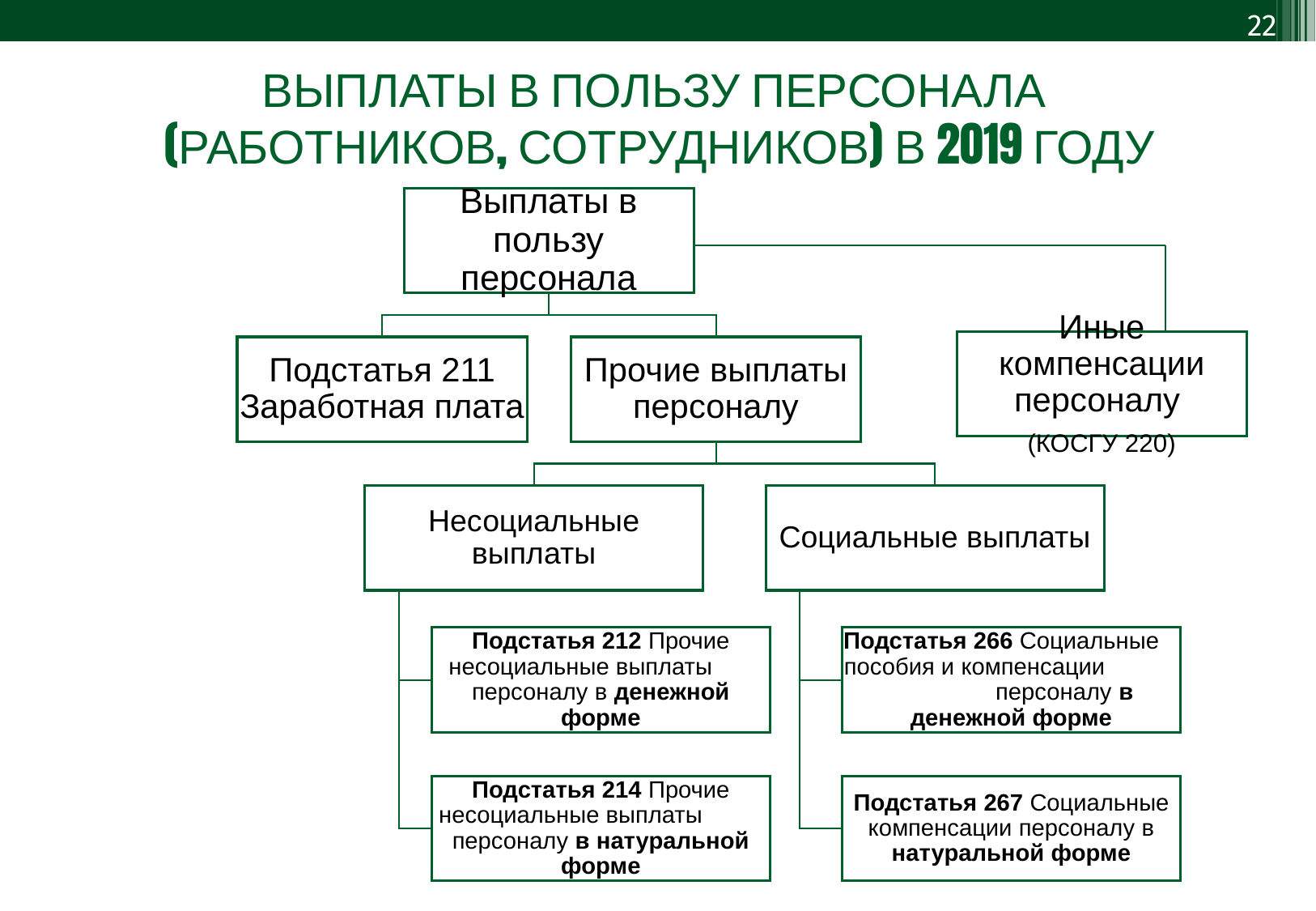

ВЫПЛАТЫ В ПОЛЬЗУ ПЕРСОНАЛА
(РАБОТНИКОВ, СОТРУДНИКОВ) В 2019 ГОДУ
Выплаты в пользу персонала
Подстатья 211 Заработная плата
Прочие выплаты персоналу
Несоциальные выплаты
Подстатья 212 Прочие несоциальные выплаты       персоналу в денежной форме
Подстатья 214 Прочие несоциальные выплаты          персоналу в натуральной форме
Социальные выплаты
Подстатья 266 Социальные    пособия и компенсации                            персоналу в денежной форме
Подстатья 267 Социальные компенсации персоналу в натуральной форме
Иные компенсации персоналу
(КОСГУ 220)